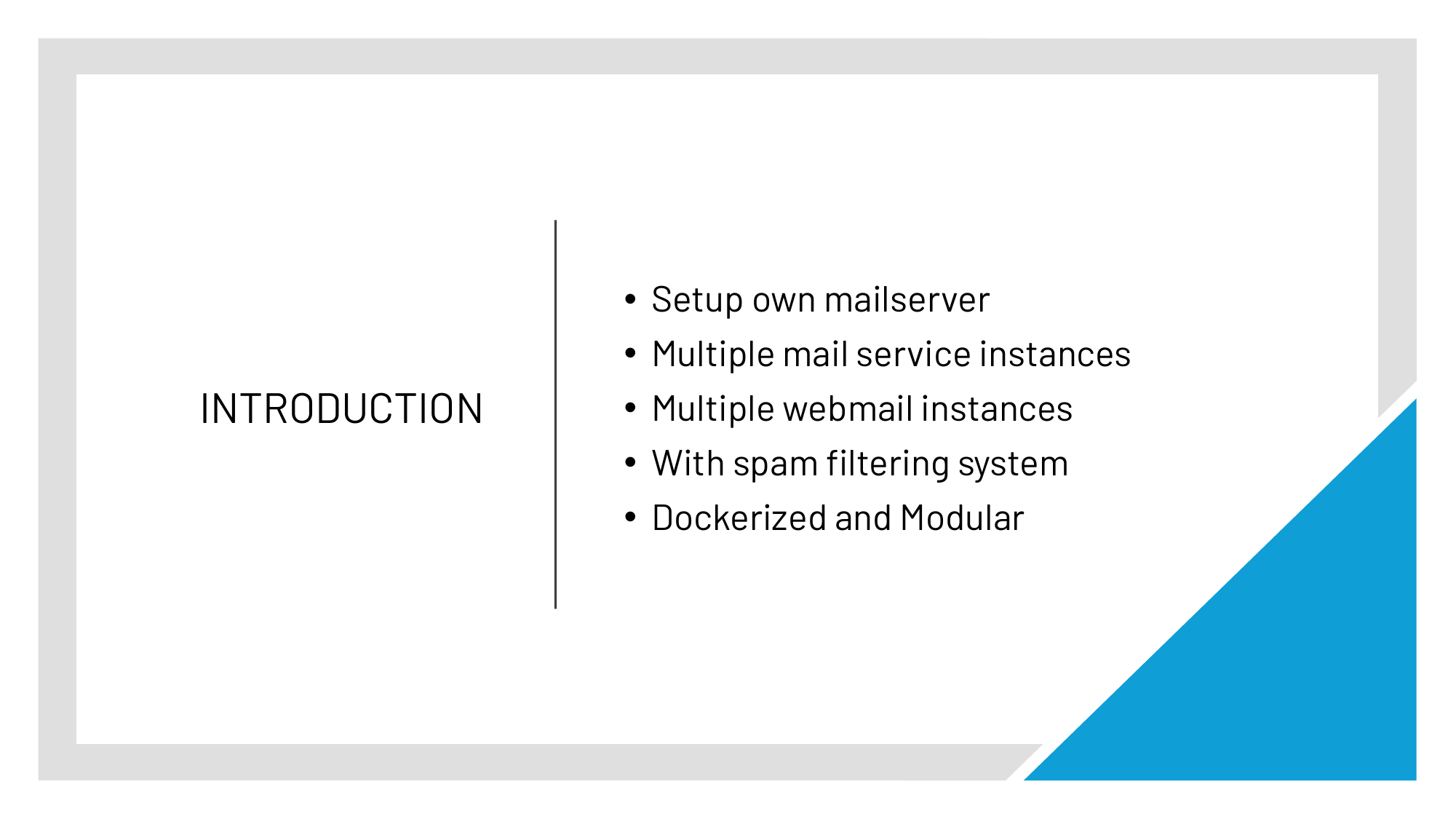

# INTRODUCTION
Setup own mailserver
Multiple mail service instances
Multiple webmail instances
With spam filtering system
Dockerized and Modular